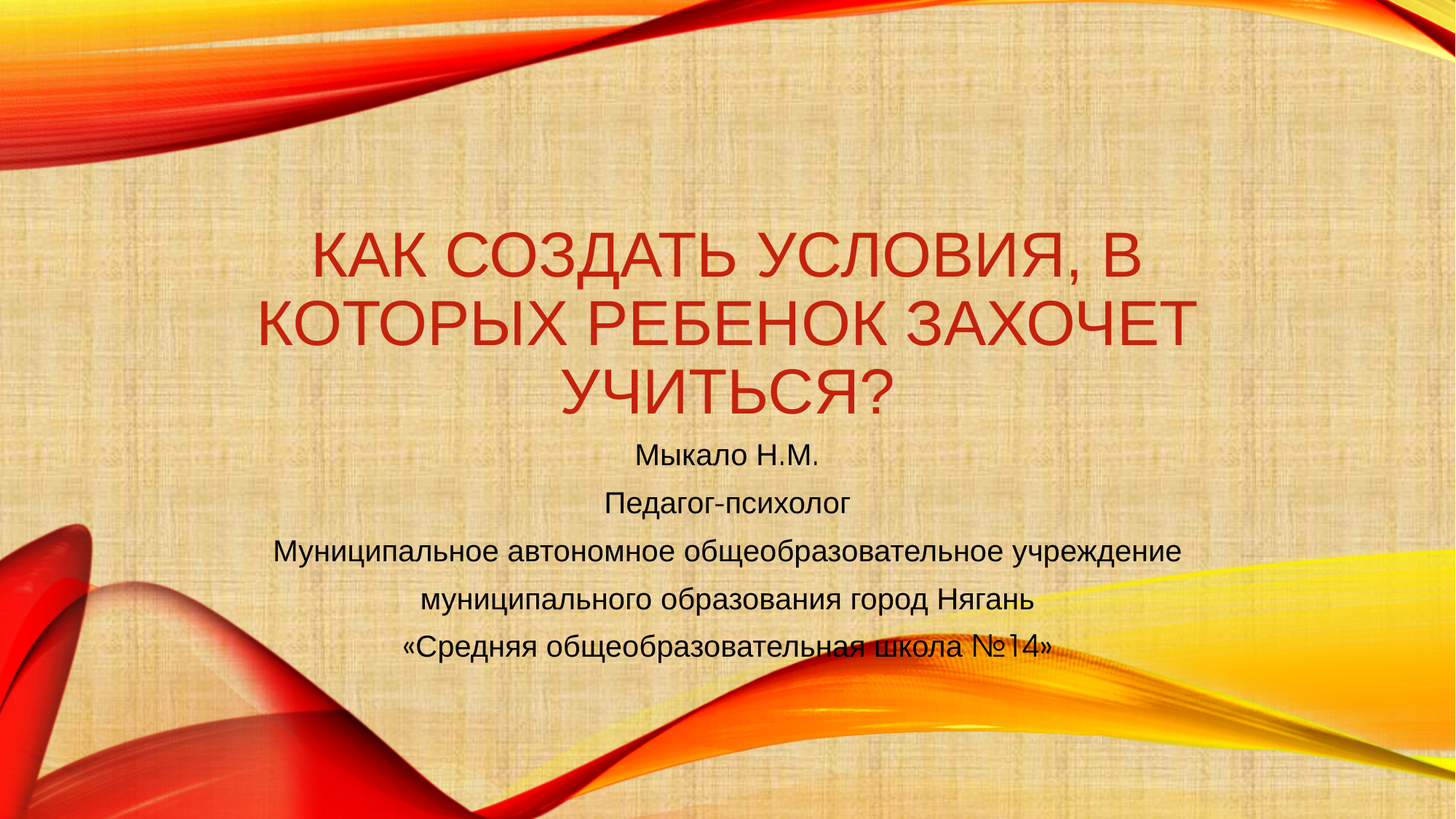

# Как создать условия, в которых ребенок захочет учиться?
Мыкало Н.М.
Педагог-психолог
Муниципальное автономное общеобразовательное учреждение
муниципального образования город Нягань
«Средняя общеобразовательная школа №14»